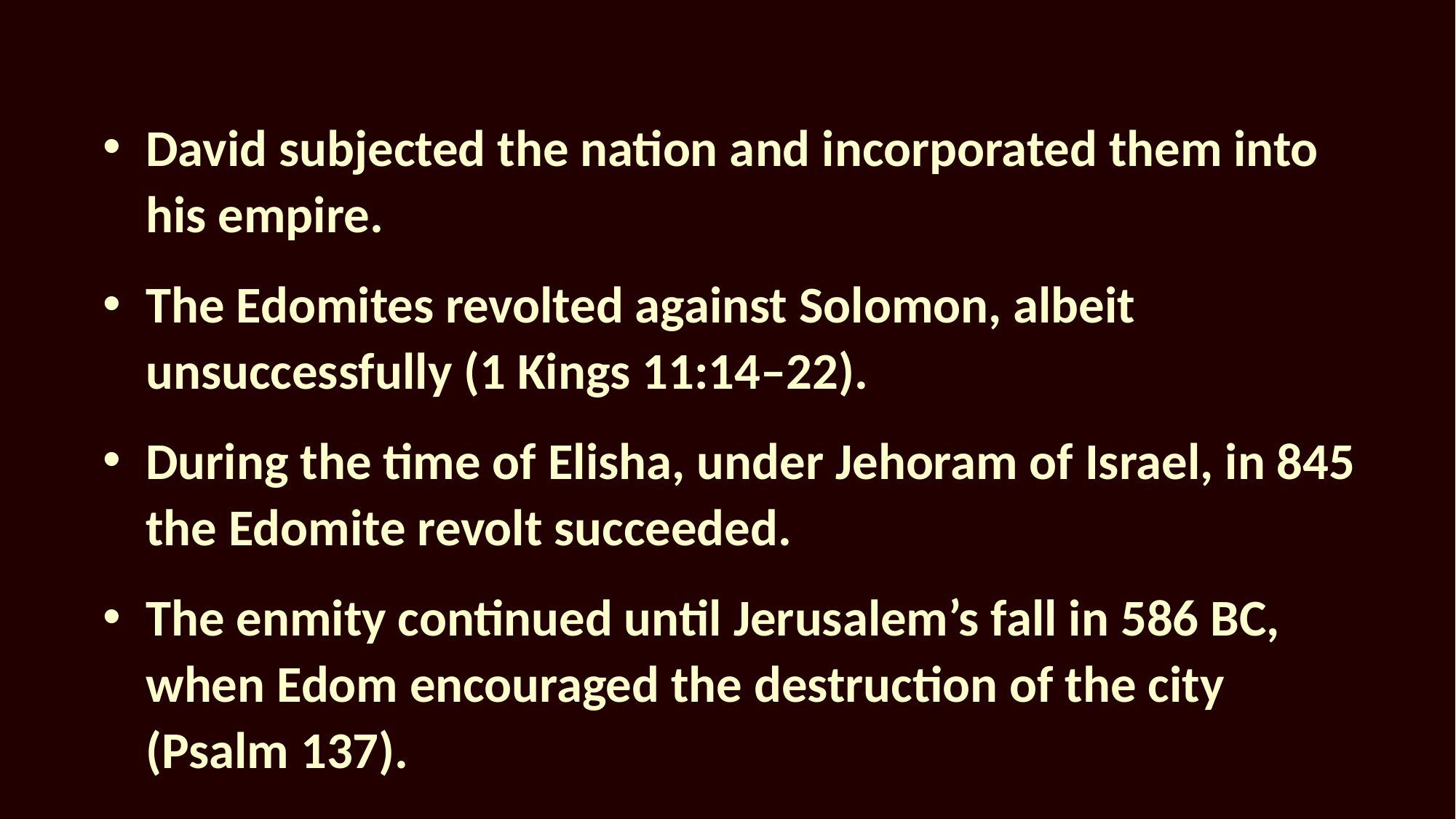

David subjected the nation and incorporated them into his empire.
The Edomites revolted against Solomon, albeit unsuccessfully (1 Kings 11:14–22).
During the time of Elisha, under Jehoram of Israel, in 845 the Edomite revolt succeeded.
The enmity continued until Jerusalem’s fall in 586 BC, when Edom encouraged the destruction of the city (Psalm 137).